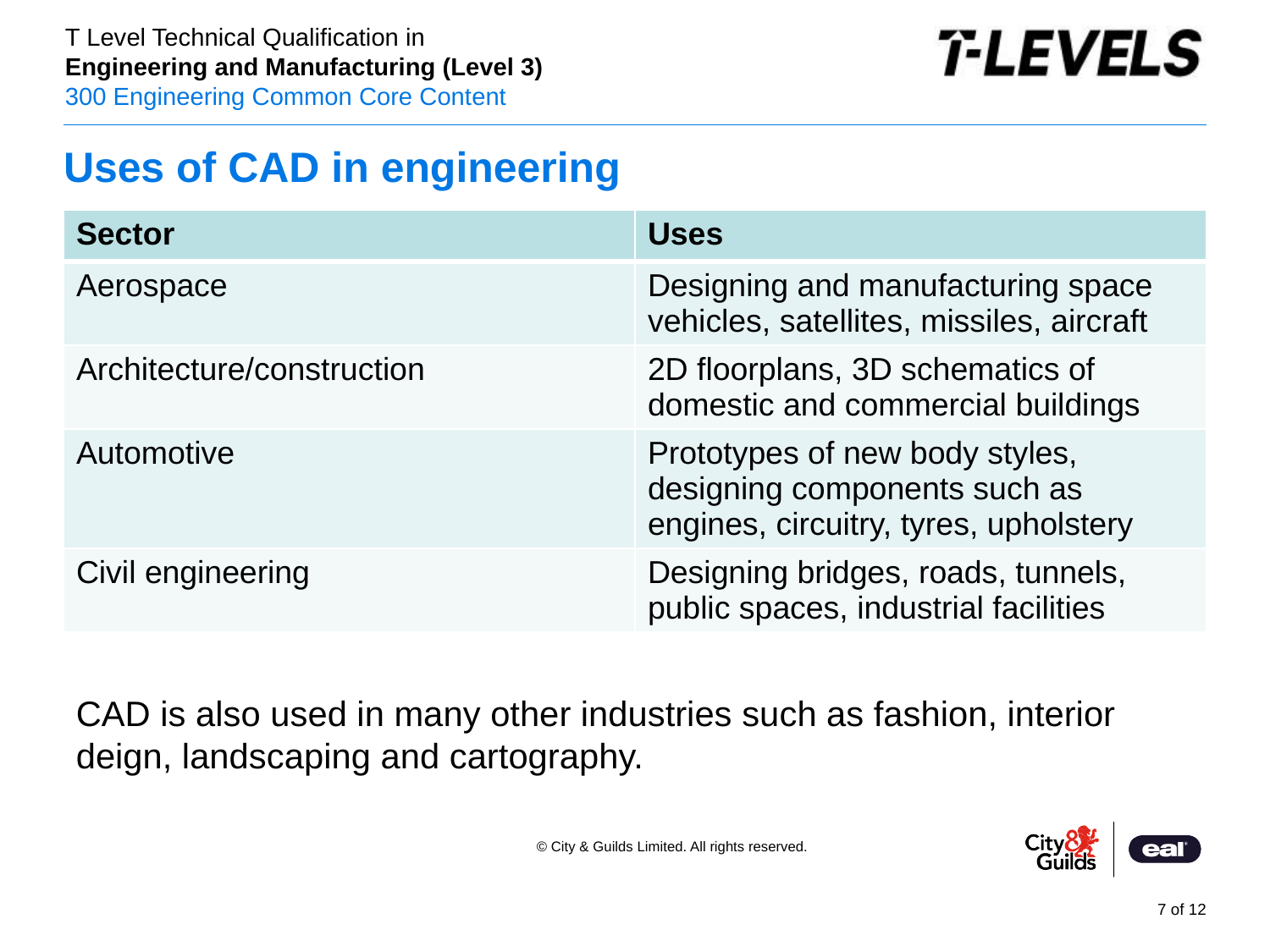

# Uses of CAD in engineering
| Sector | Uses |
| --- | --- |
| Aerospace | Designing and manufacturing space vehicles, satellites, missiles, aircraft |
| Architecture/construction | 2D floorplans, 3D schematics of domestic and commercial buildings |
| Automotive | Prototypes of new body styles, designing components such as engines, circuitry, tyres, upholstery |
| Civil engineering | Designing bridges, roads, tunnels, public spaces, industrial facilities |
CAD is also used in many other industries such as fashion, interior deign, landscaping and cartography.